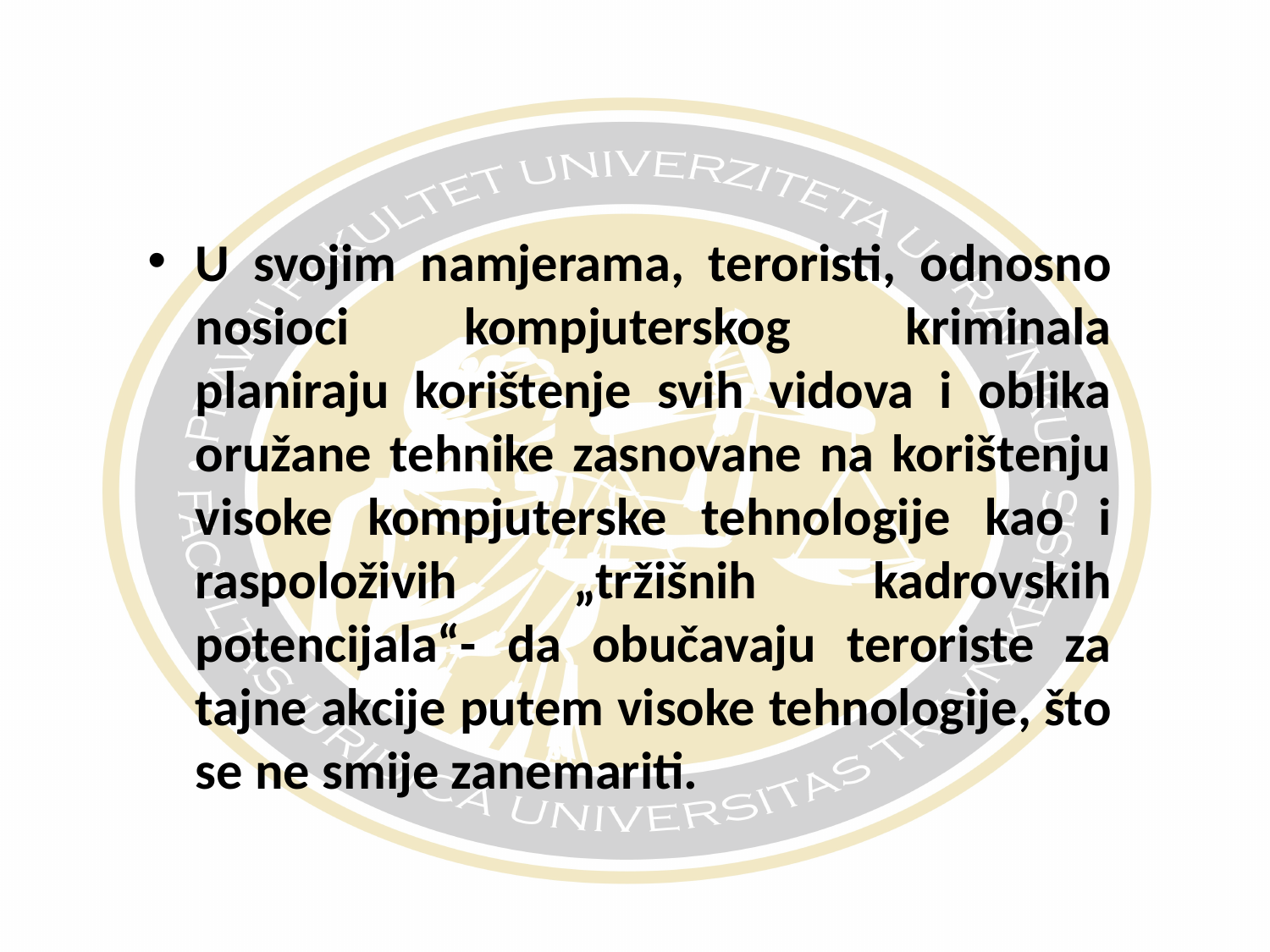

#
U svojim namjerama, teroristi, odnosno nosioci kompjuterskog kriminala planiraju korištenje svih vidova i oblika oružane tehnike zasnovane na korištenju visoke kompjuterske tehnologije kao i raspoloživih „tržišnih kadrovskih potencijala“- da obučavaju teroriste za tajne akcije putem visoke tehnologije, što se ne smije zanemariti.